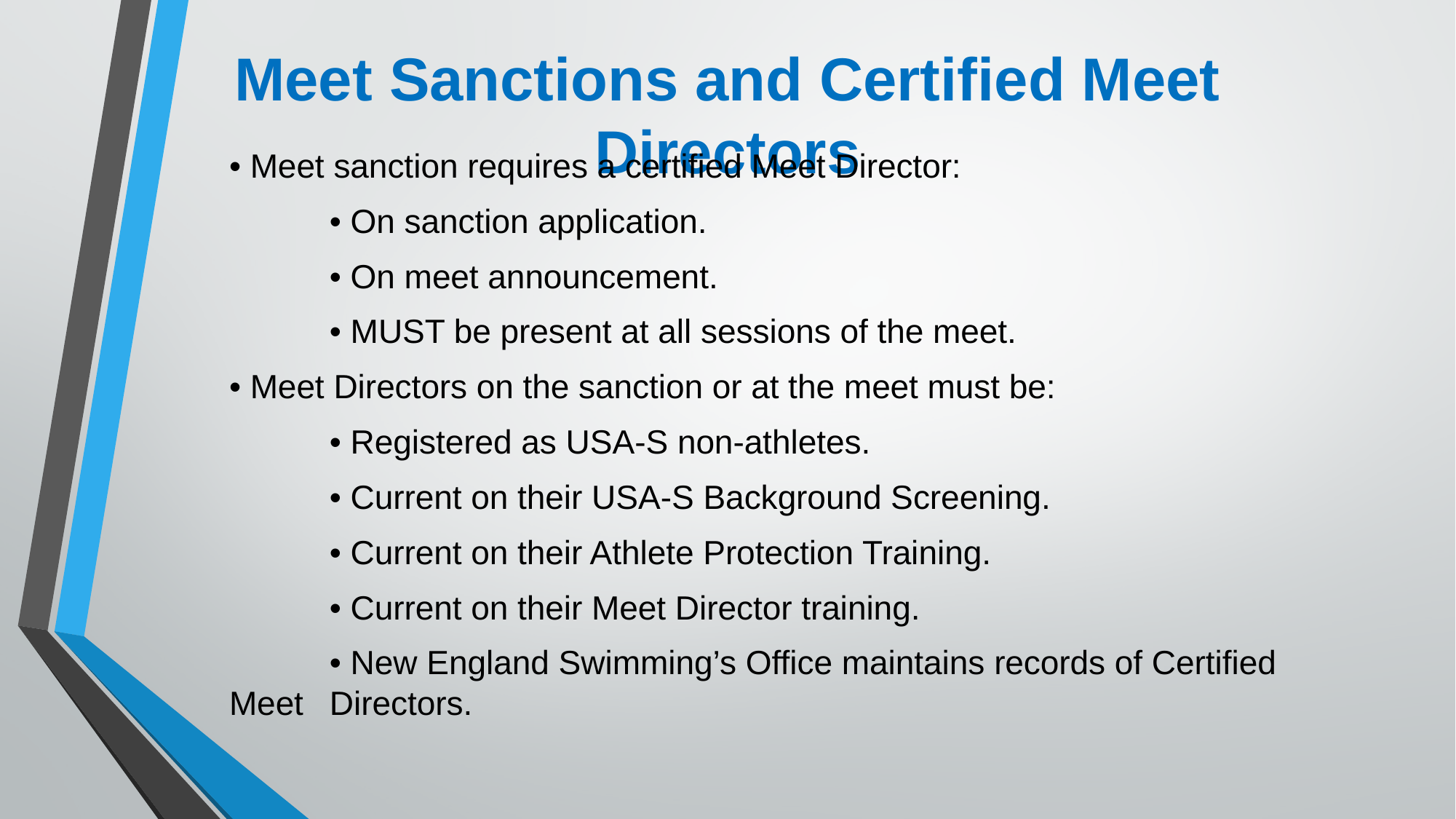

# Meet Sanctions and Certified Meet Directors
• Meet sanction requires a certified Meet Director:
	• On sanction application.
	• On meet announcement.
	• MUST be present at all sessions of the meet.
• Meet Directors on the sanction or at the meet must be:
	• Registered as USA-S non-athletes.
	• Current on their USA-S Background Screening.
	• Current on their Athlete Protection Training.
	• Current on their Meet Director training.
	• New England Swimming’s Office maintains records of Certified Meet 	Directors.